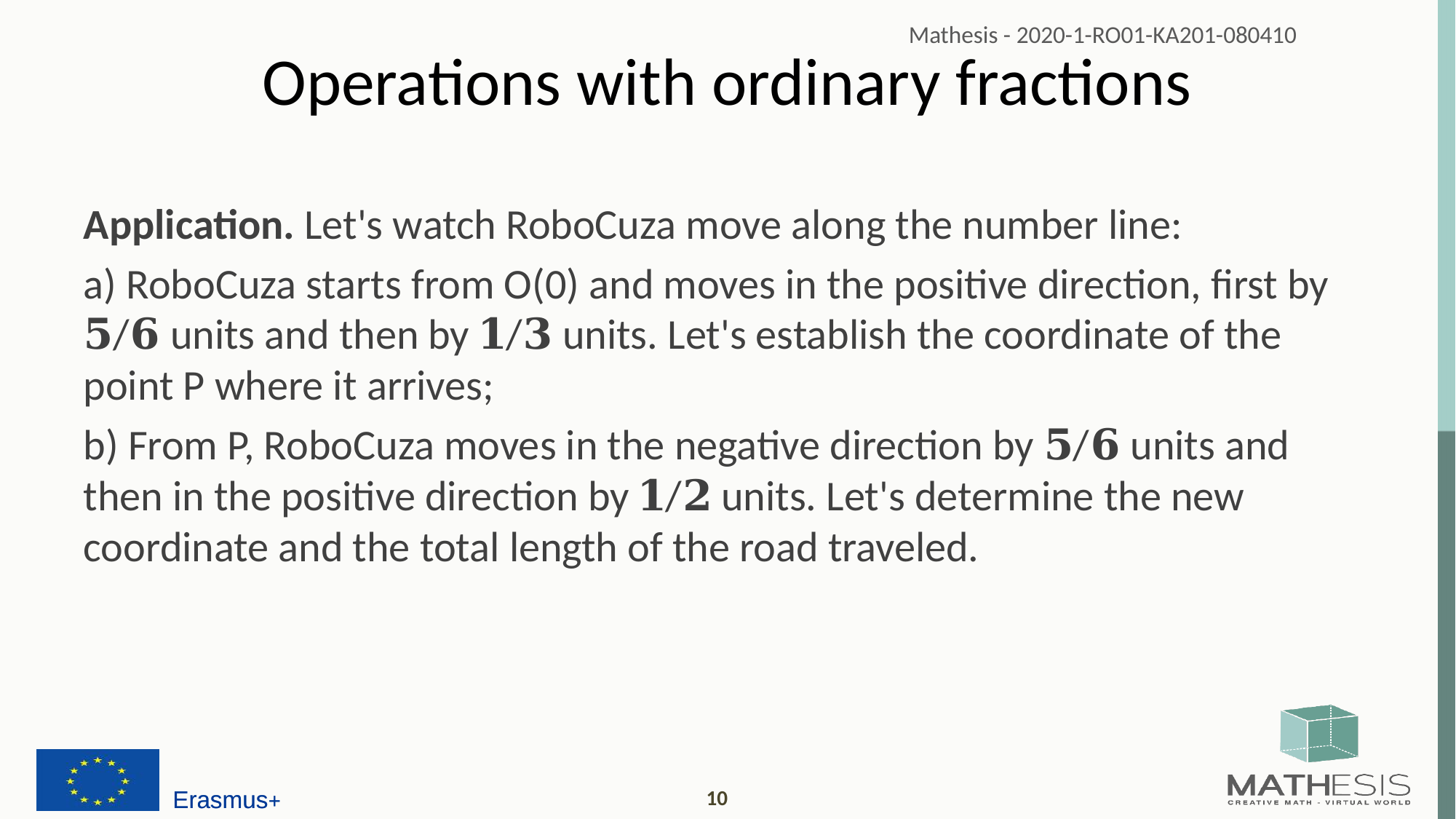

# Operations with ordinary fractions
Application. Let's watch RoboCuza move along the number line:
a) RoboCuza starts from O(0) and moves in the positive direction, first by 𝟓/𝟔 units and then by 𝟏/𝟑 units. Let's establish the coordinate of the point P where it arrives;
b) From P, RoboCuza moves in the negative direction by 𝟓/𝟔 units and then in the positive direction by 𝟏/𝟐 units. Let's determine the new coordinate and the total length of the road traveled.